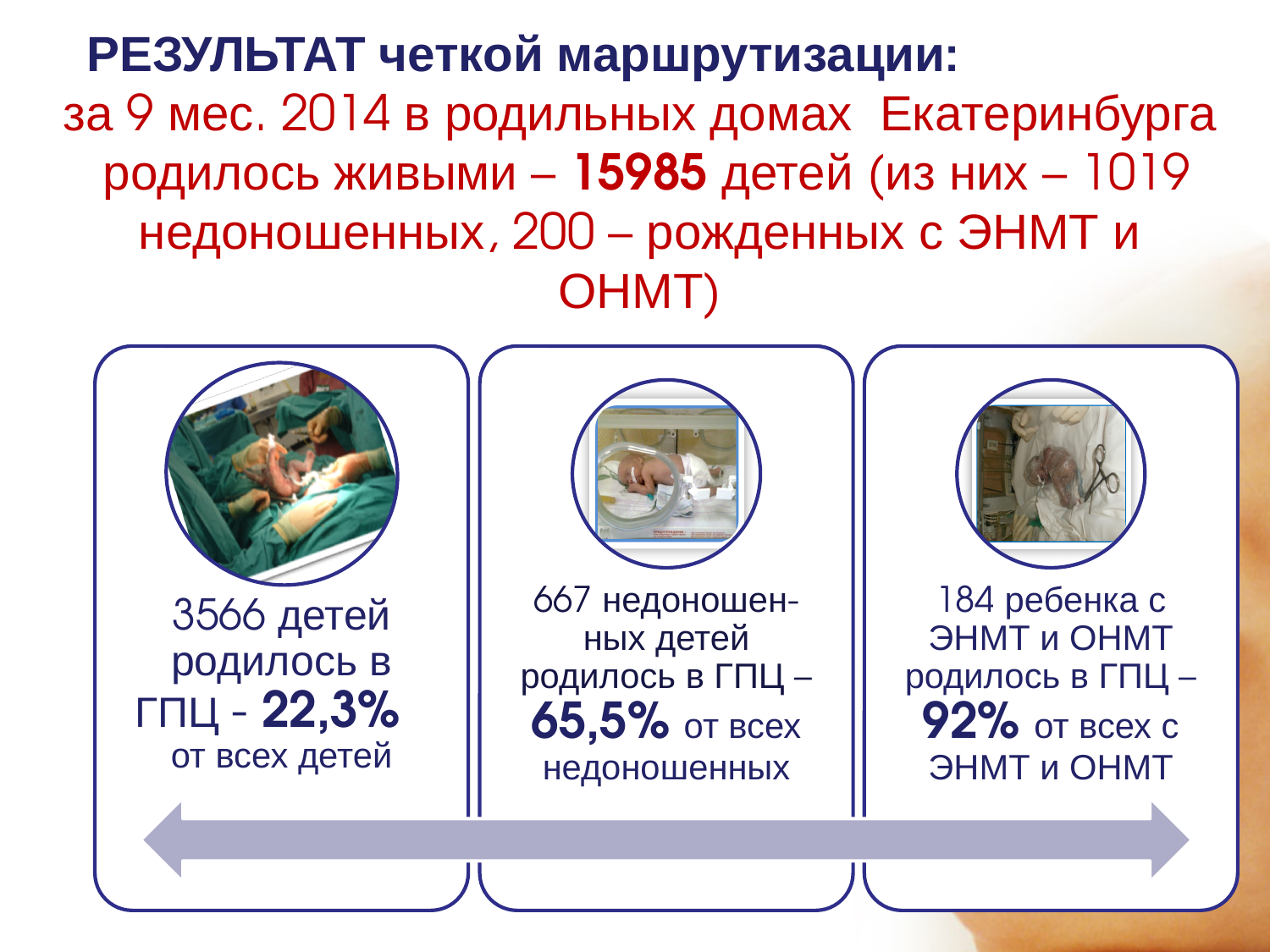

# РЕЗУЛЬТАТ четкой маршрутизации:                  за 9 мес. 2014 в родильных домах  Екатеринбурга  родилось живыми – 15985 детей (из них – 1019 недоношенных, 200 – рожденных с ЭНМТ и ОНМТ)
3566 детей родилось в ГПЦ - 22,3%   от всех детей
667 недоношен-ных детей родилось в ГПЦ – 65,5% от всех недоношенных
184 ребенка с ЭНМТ и ОНМТ родилось в ГПЦ – 92% от всех с ЭНМТ и ОНМТ